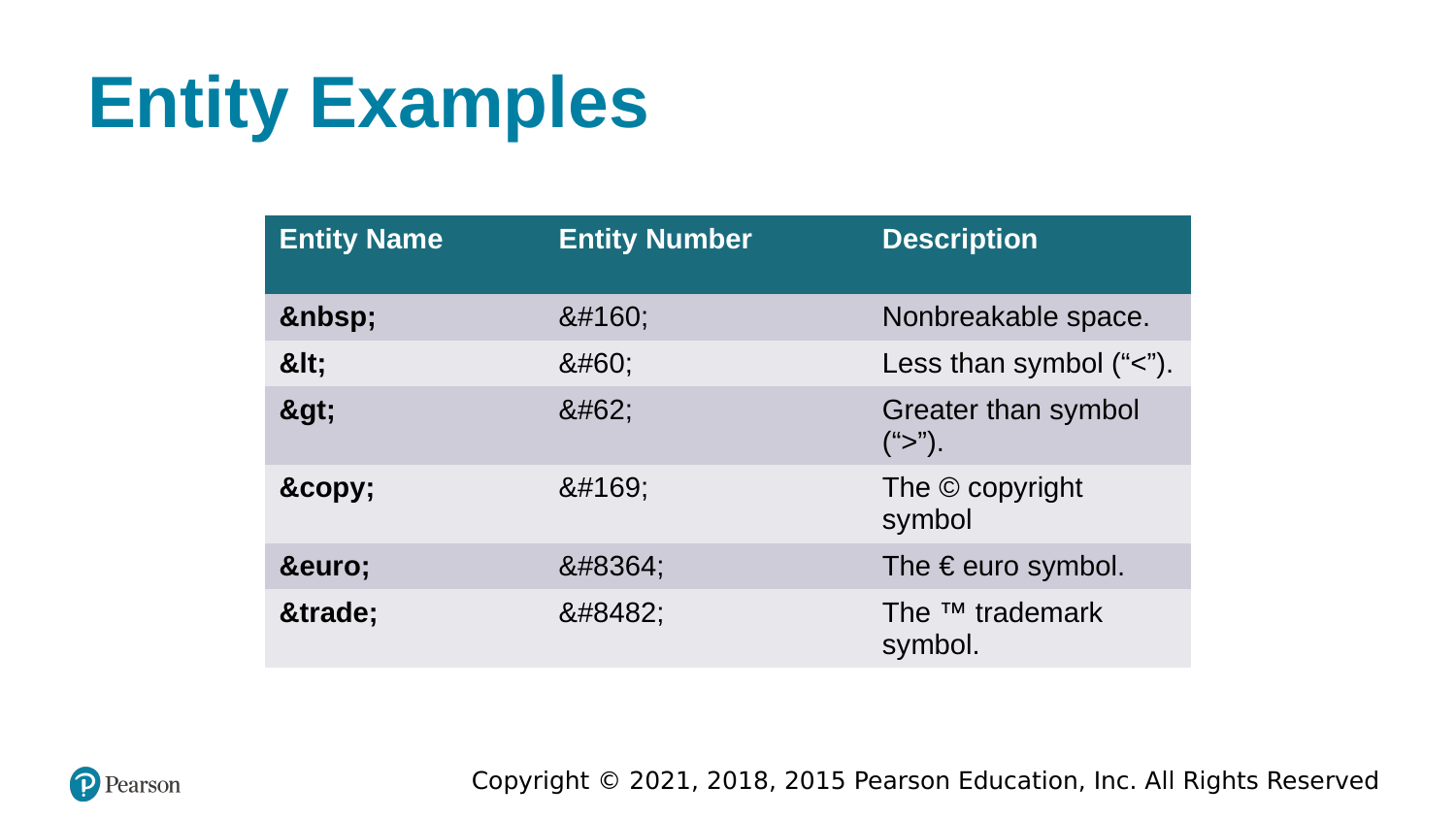

# Entity Examples
| Entity Name | Entity Number | Description |
| --- | --- | --- |
| &nbsp; | &#160; | Nonbreakable space. |
| &lt; | &#60; | Less than symbol (“<”). |
| &gt; | &#62; | Greater than symbol (“>”). |
| &copy; | &#169; | The © copyright symbol |
| &euro; | &#8364; | The € euro symbol. |
| &trade; | &#8482; | The ™ trademark symbol. |